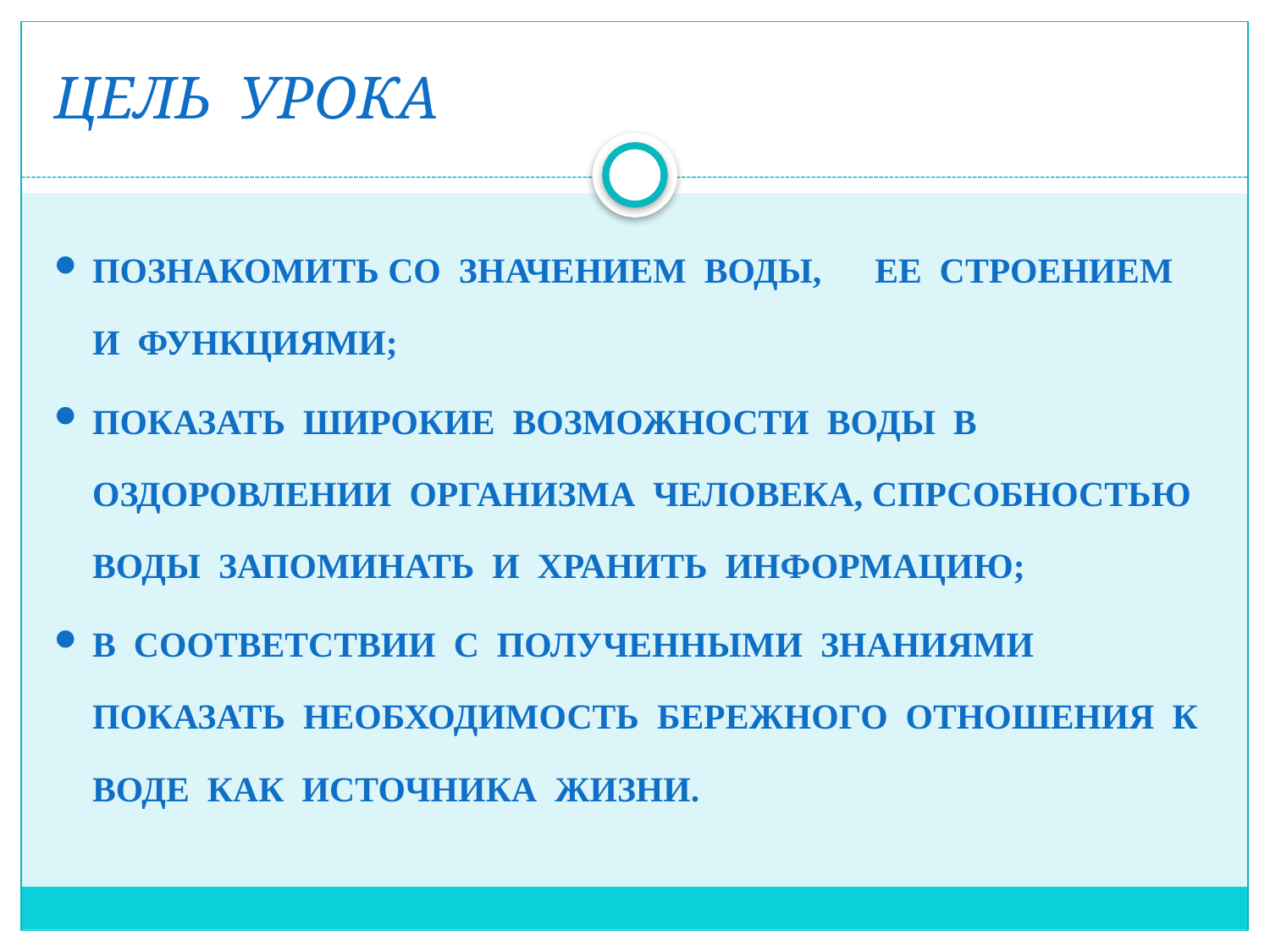

# ЦЕЛЬ  УРОКА
ПОЗНАКОМИТЬ СО  ЗНАЧЕНИЕМ  ВОДЫ,      ЕЕ  СТРОЕНИЕМ  И  ФУНКЦИЯМИ;
ПОКАЗАТЬ  ШИРОКИЕ  ВОЗМОЖНОСТИ  ВОДЫ  В  ОЗДОРОВЛЕНИИ  ОРГАНИЗМА  ЧЕЛОВЕКА, СПРСОБНОСТЬЮ  ВОДЫ  ЗАПОМИНАТЬ  И  ХРАНИТЬ  ИНФОРМАЦИЮ;
В  СООТВЕТСТВИИ  С  ПОЛУЧЕННЫМИ  ЗНАНИЯМИ  ПОКАЗАТЬ  НЕОБХОДИМОСТЬ  БЕРЕЖНОГО  ОТНОШЕНИЯ  К  ВОДЕ  КАК  ИСТОЧНИКА  ЖИЗНИ.